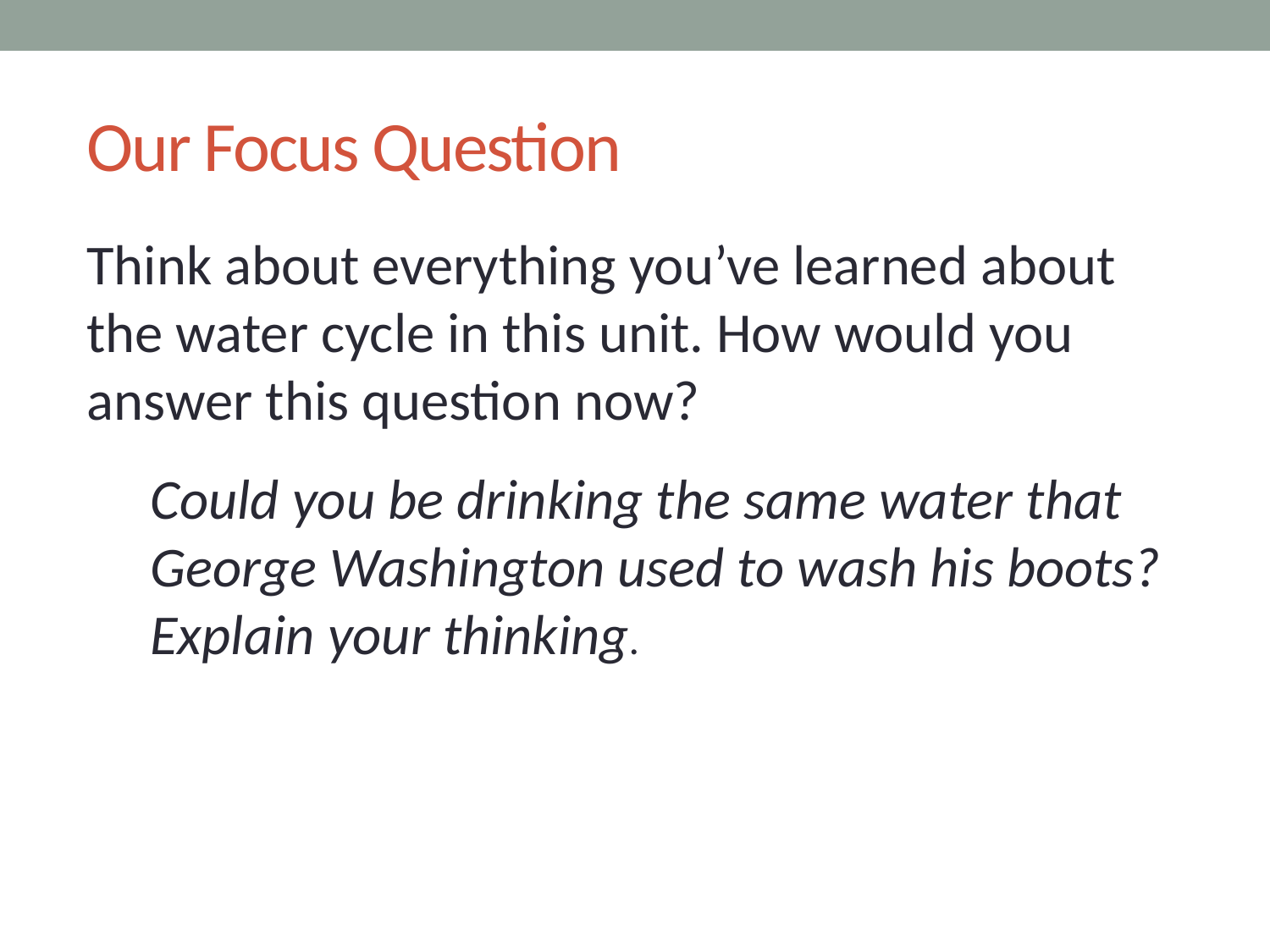

# Our Focus Question
Think about everything you’ve learned about the water cycle in this unit. How would you answer this question now?
Could you be drinking the same water that George Washington used to wash his boots? Explain your thinking.